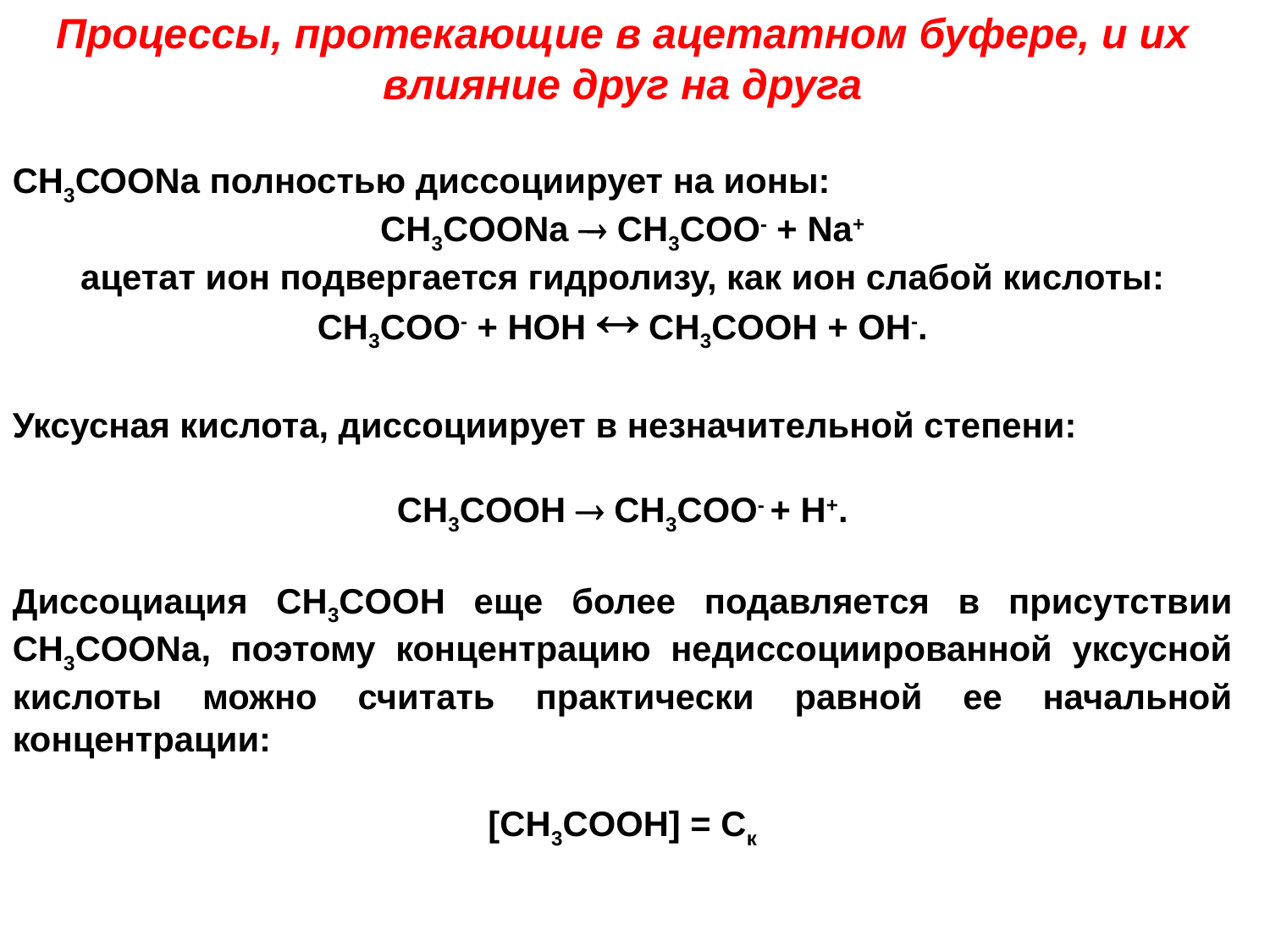

Процессы, протекающие в ацетатном буфере, и их влияние друг на друга

СН3СООNa полностью диссоциирует на ионы:
CH3COONa → CH3COO- + Na+
ацетат ион подвергается гидролизу, как ион слабой кислоты:
CH3COO- + НОН ↔ СH3COOН + ОН-.

Уксусная кислота, диссоциирует в незначительной степени:

CH3COOН → CH3COO- + Н+.

Диссоциация CH3COOН еще более подавляется в присутствии CH3COONa, поэтому концентрацию недиссоциированной уксусной кислоты можно считать практически равной ее начальной концентрации:

[CH3COOН] = Cк